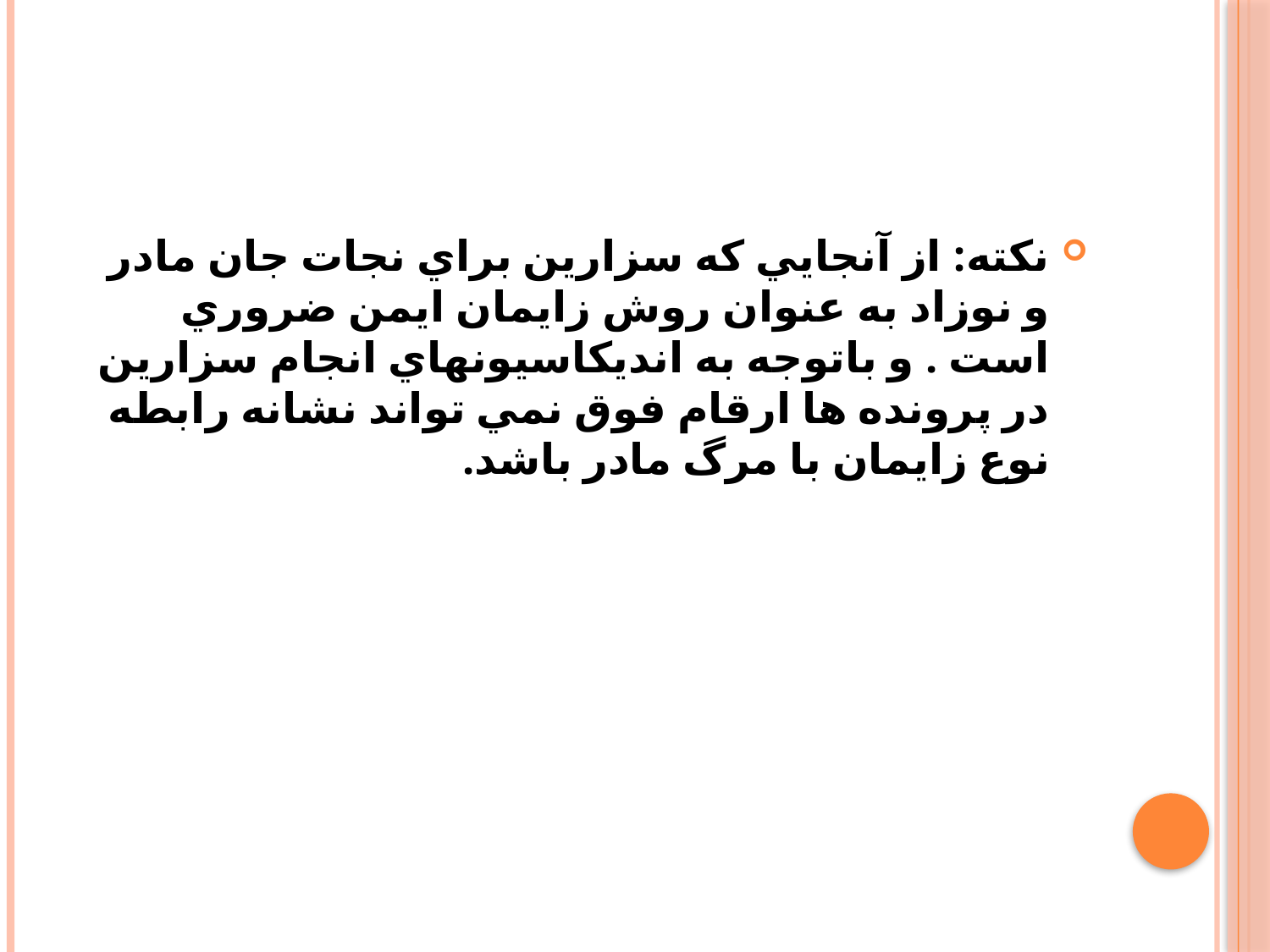

نکته: از آنجایي كه سزارین براي نجات جان مادر و نوزاد به عنوان روش زایمان ایمن ضروري است . و باتوجه به اندیکاسيونهاي انجام سزارین در پرونده ها ارقام فوق نمي تواند نشانه رابطه نوع زایمان با مرگ مادر باشد.